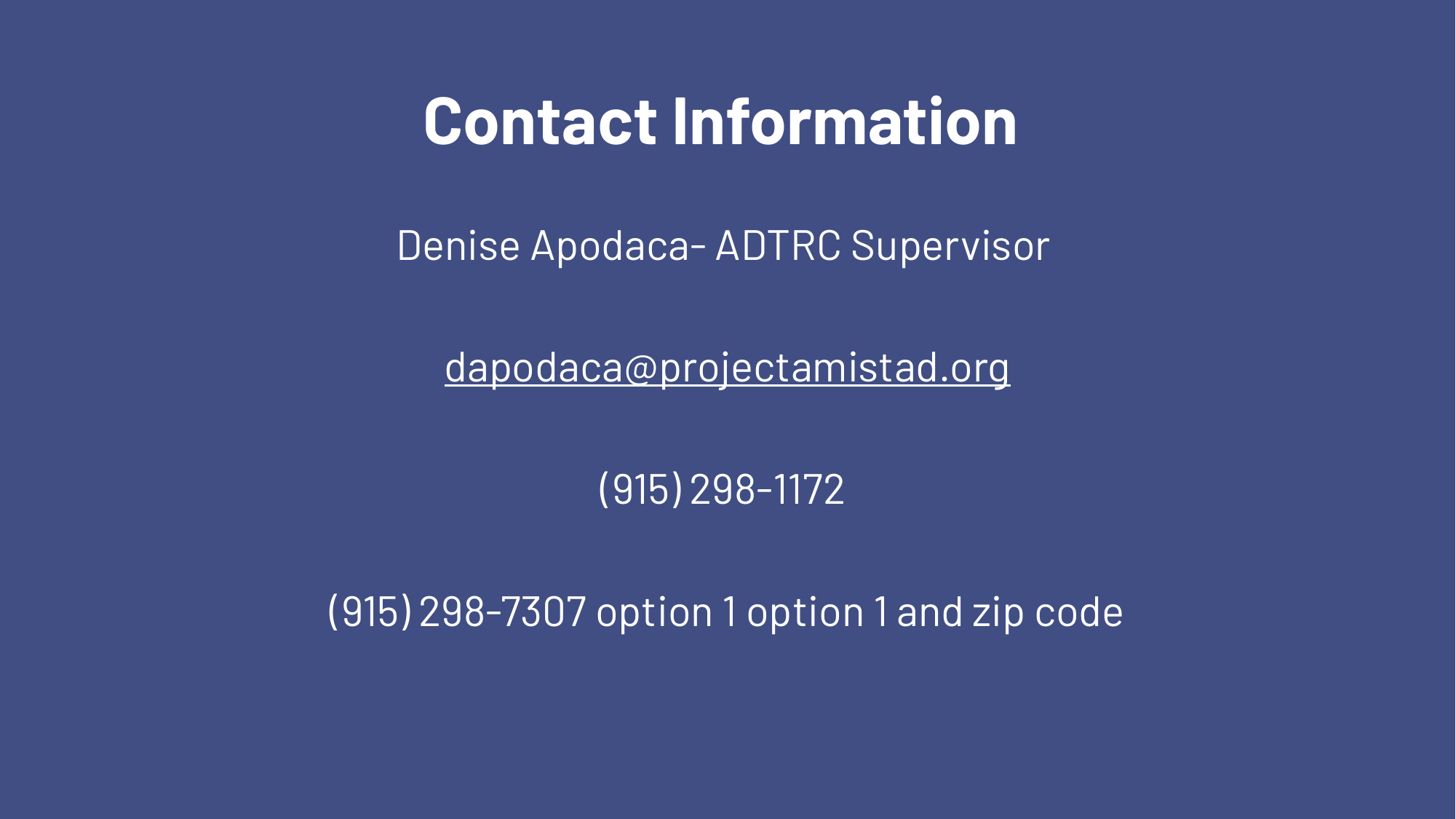

# Contact Information
Denise Apodaca- ADTRC Supervisor

dapodaca@projectamistad.org

(915) 298-1172

(915) 298-7307 option 1 option 1 and zip code